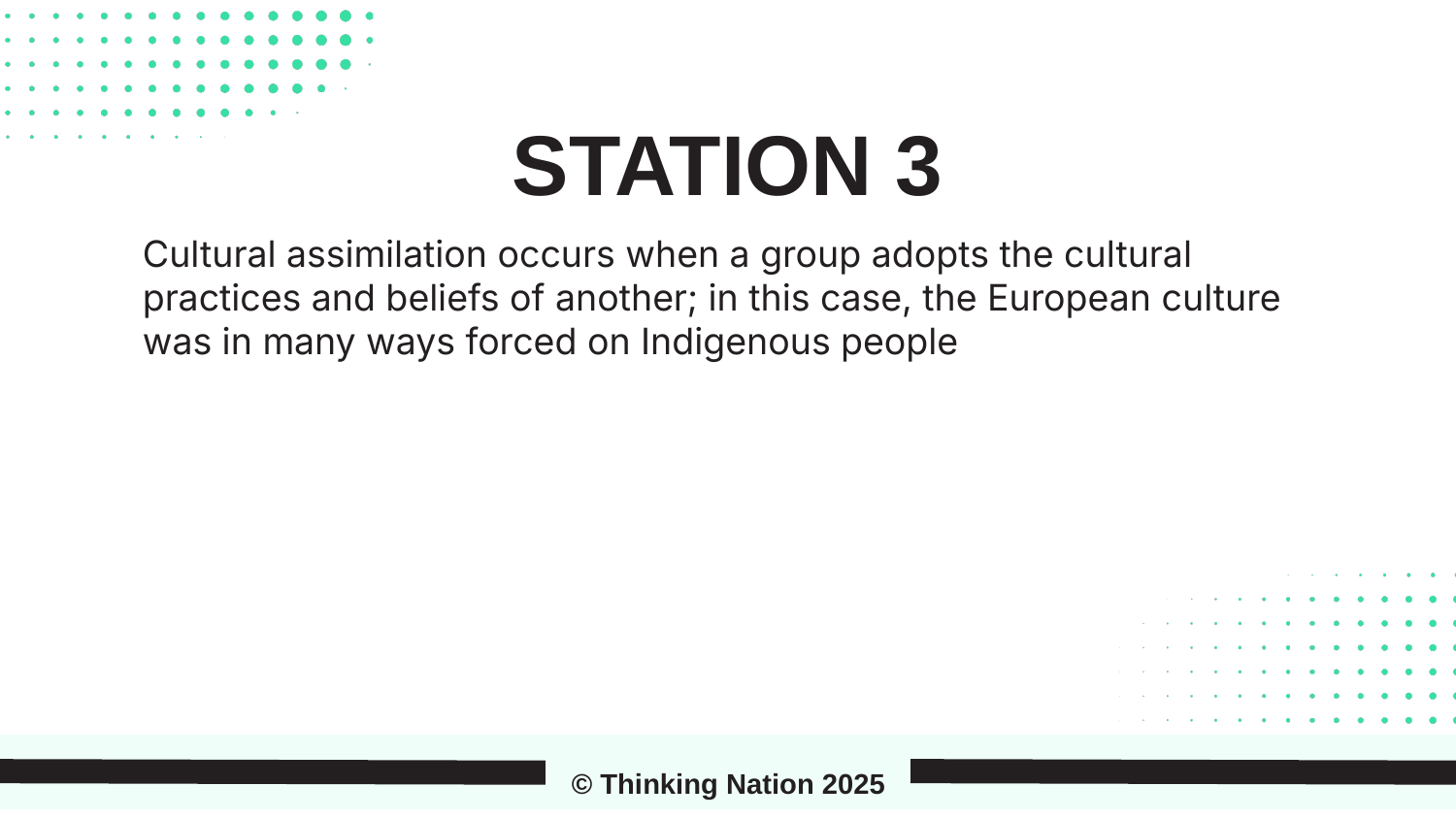

STATION 3
Cultural assimilation occurs when a group adopts the cultural practices and beliefs of another; in this case, the European culture was in many ways forced on Indigenous people

© Thinking Nation 2025